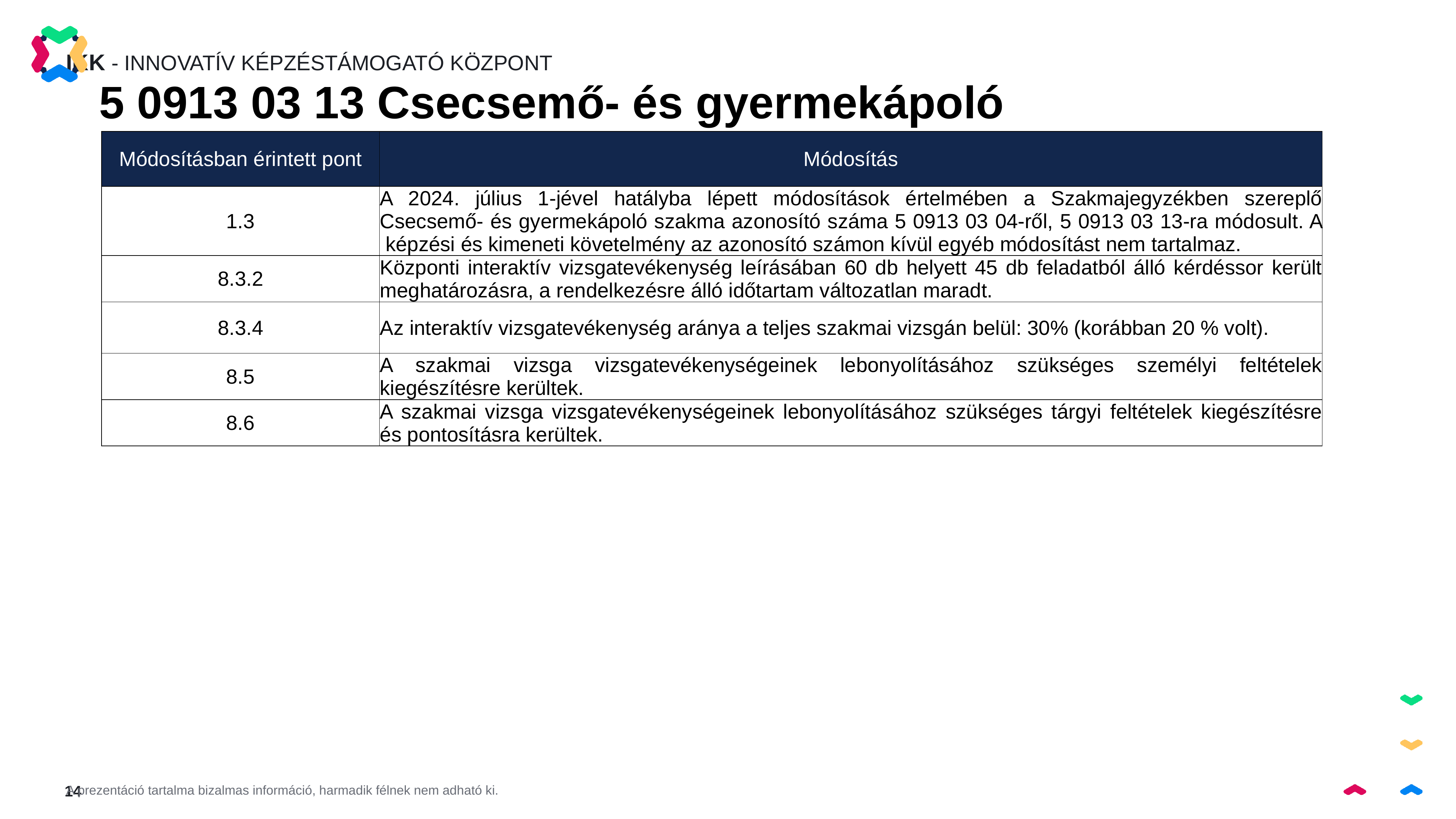

5 0913 03 13 Csecsemő- és gyermekápoló
| Módosításban érintett pont | Módosítás |
| --- | --- |
| 1.3 | A 2024. július 1-jével hatályba lépett módosítások értelmében a Szakmajegyzékben szereplő Csecsemő- és gyermekápoló szakma azonosító száma 5 0913 03 04-ről, 5 0913 03 13-ra módosult. A  képzési és kimeneti követelmény az azonosító számon kívül egyéb módosítást nem tartalmaz. |
| 8.3.2 | Központi interaktív vizsgatevékenység leírásában 60 db helyett 45 db feladatból álló kérdéssor került meghatározásra, a rendelkezésre álló időtartam változatlan maradt. |
| 8.3.4 | Az interaktív vizsgatevékenység aránya a teljes szakmai vizsgán belül: 30% (korábban 20 % volt). |
| 8.5 | A szakmai vizsga vizsgatevékenységeinek lebonyolításához szükséges személyi feltételek kiegészítésre kerültek. |
| 8.6 | A szakmai vizsga vizsgatevékenységeinek lebonyolításához szükséges tárgyi feltételek kiegészítésre és pontosításra kerültek. |